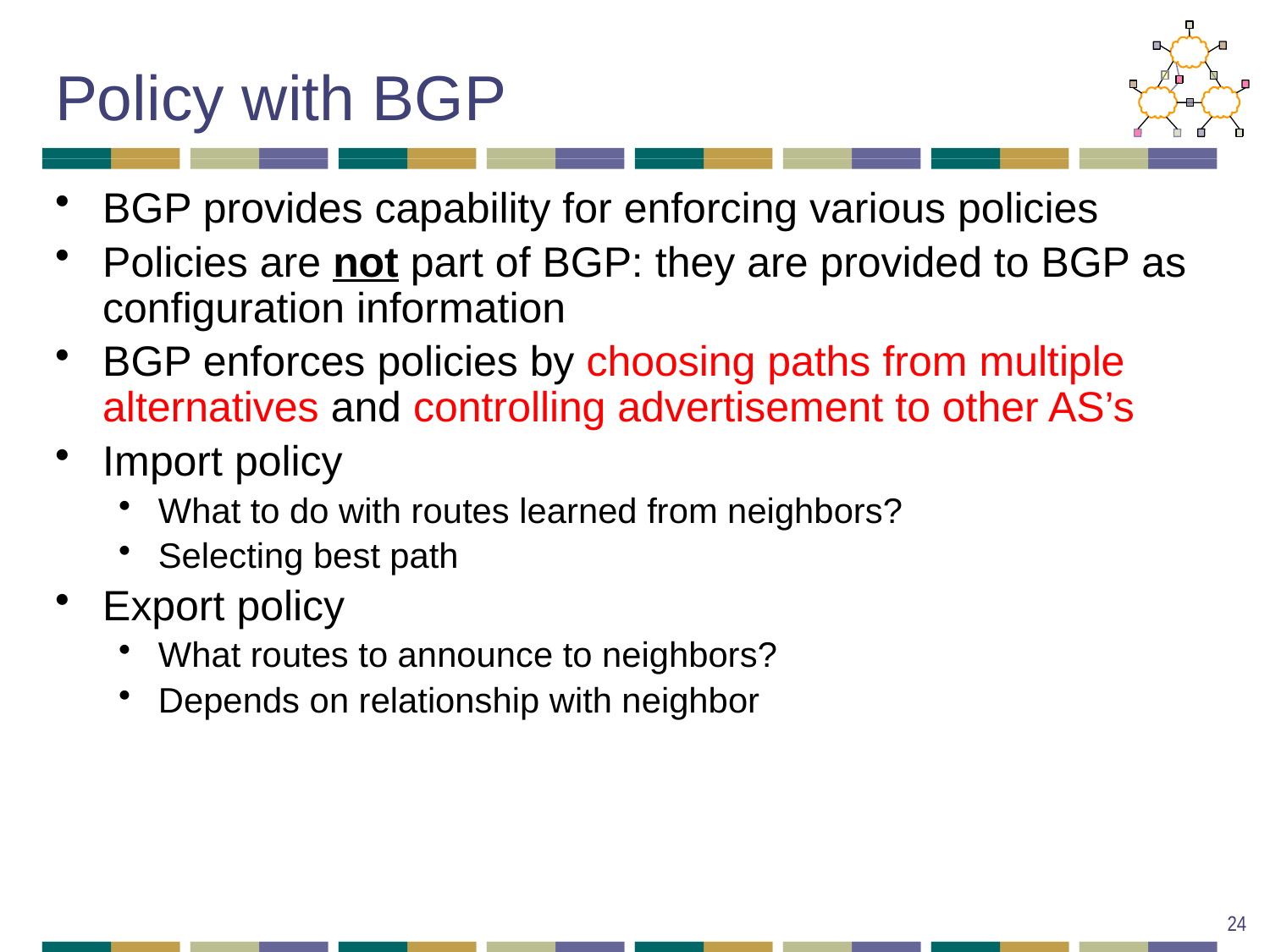

# Policy with BGP
BGP provides capability for enforcing various policies
Policies are not part of BGP: they are provided to BGP as configuration information
BGP enforces policies by choosing paths from multiple alternatives and controlling advertisement to other AS’s
Import policy
What to do with routes learned from neighbors?
Selecting best path
Export policy
What routes to announce to neighbors?
Depends on relationship with neighbor
24